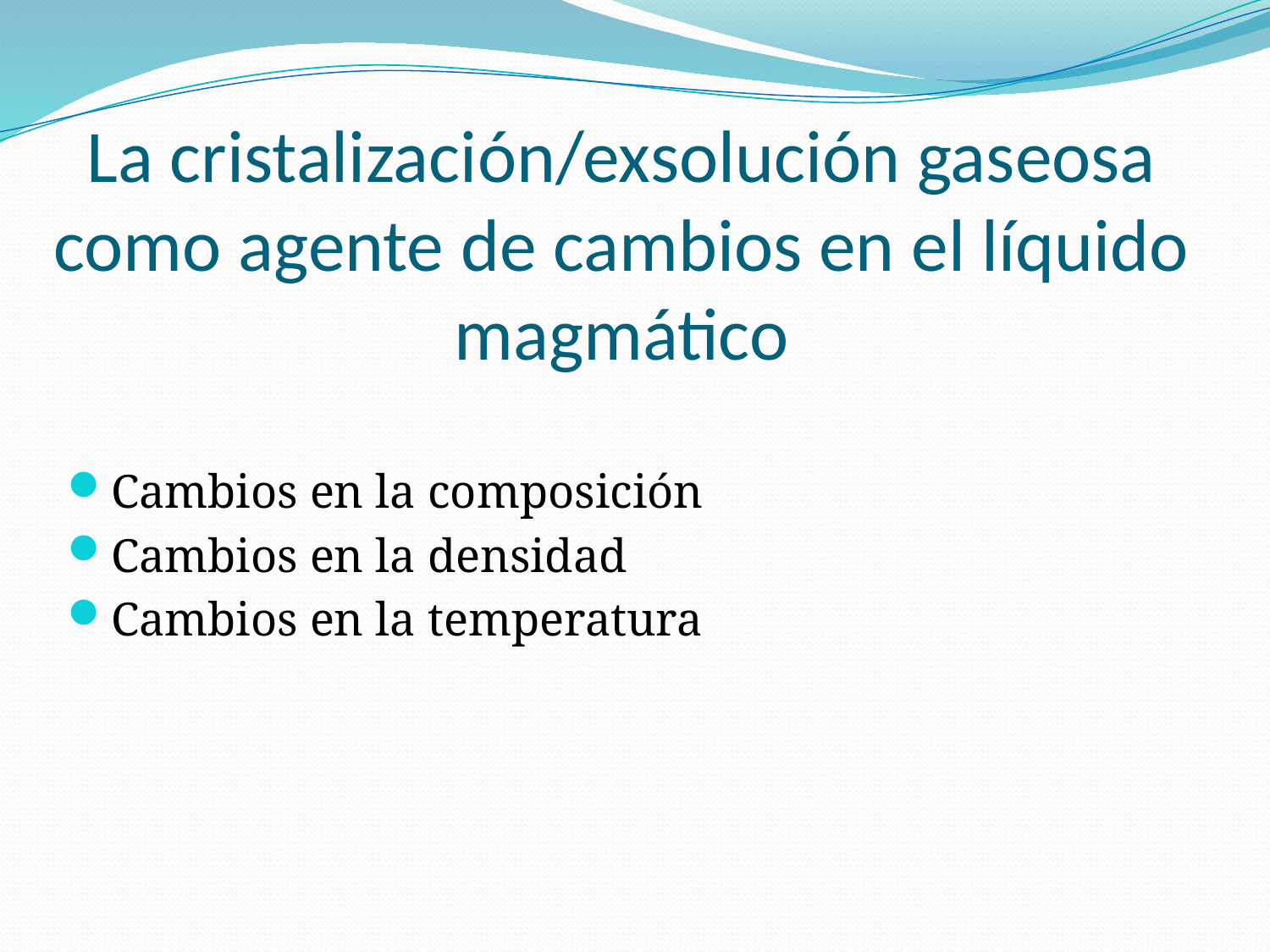

# La cristalización/exsolución gaseosa como agente de cambios en el líquido magmático
Cambios en la composición
Cambios en la densidad
Cambios en la temperatura